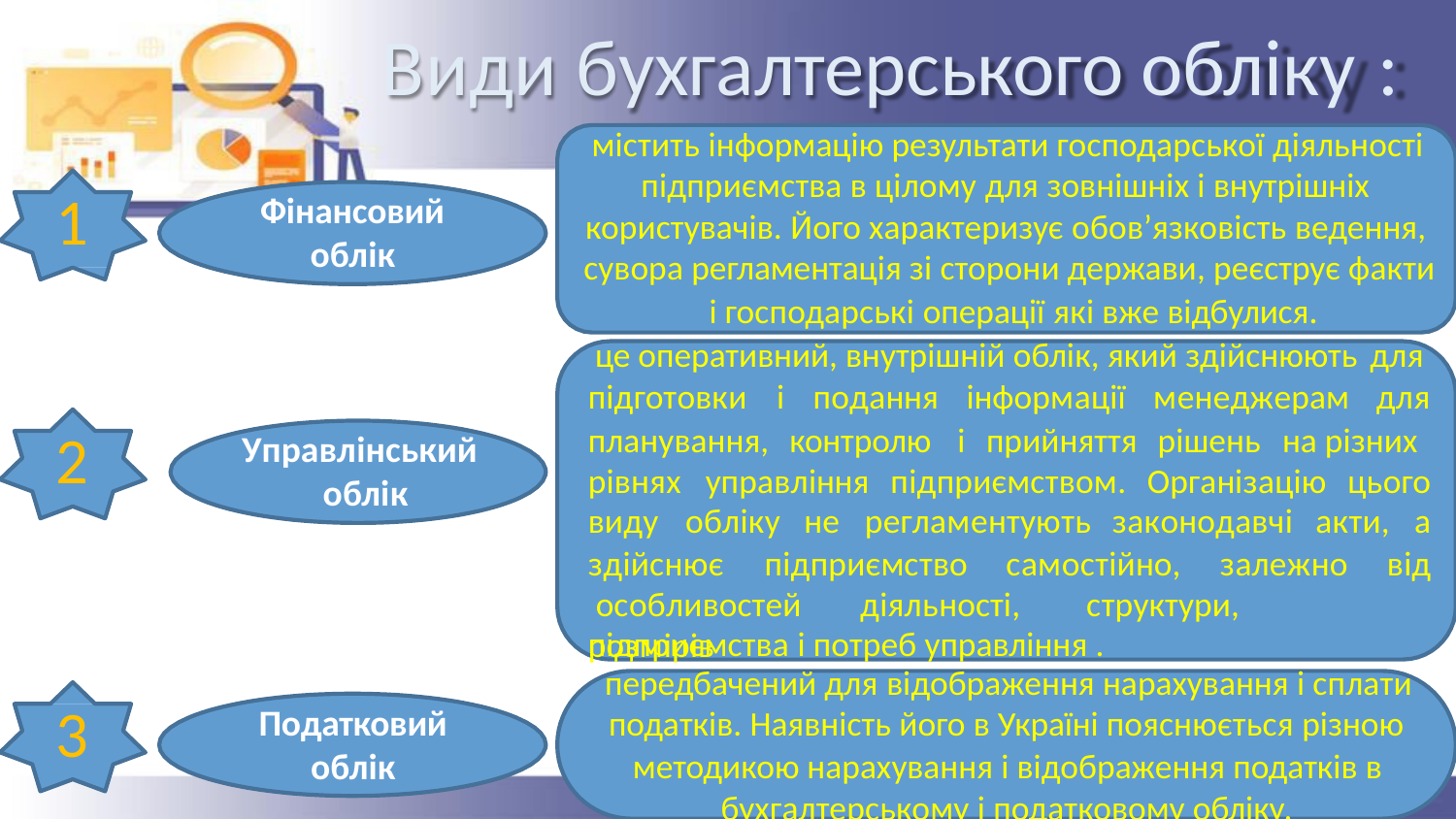

# Види бухгалтерського обліку :
містить інформацію результати господарської діяльності

підприємства в цілому для зовнішніх і внутрішніх  користувачів. Його характеризує обов’язковість ведення,  сувора регламентація зі сторони держави, реєструє факти  і господарські операції які вже відбулися.
це оперативний, внутрішній облік, який здійснюють для

1

Фінансовий
облік

підготовки	і	подання	інформації	менеджерам	для

планування,  контролю	і	прийняття  рішень	на різних  рівнях	управління	підприємством.	Організацію	цього
2

Управлінський  облік
виду	обліку	не	регламентують	законодавчі	акти,	а
здійснює	підприємство	самостійно,	залежно	від  особливостей	діяльності,	структури,	розмірів
підприємства і потреб управління .
передбачений для відображення нарахування і сплати
податків. Наявність його в Україні пояснюється різною
методикою нарахування і відображення податків в
бухгалтерському і податковому обліку.

3

Податковий
облік